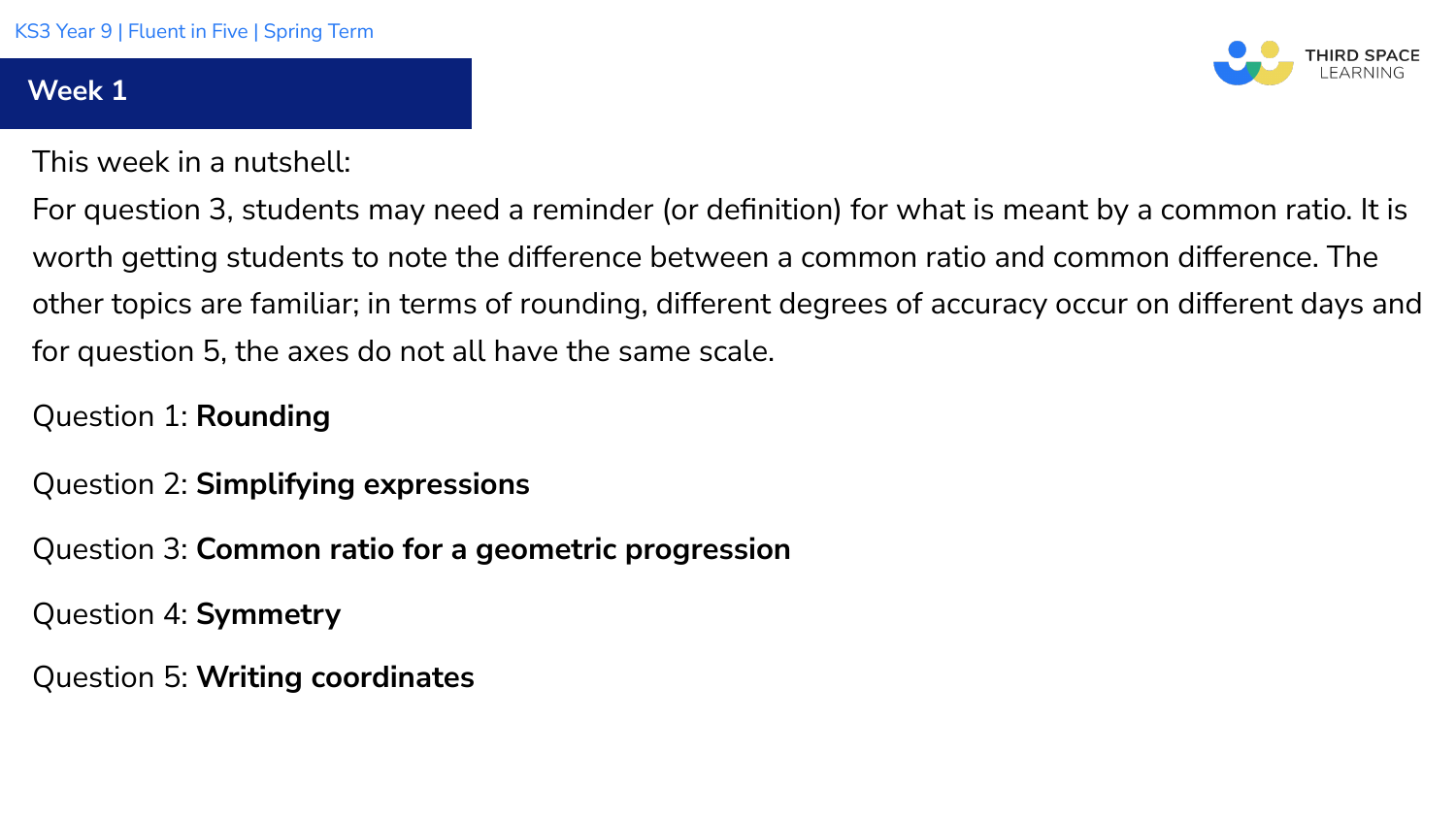

Week 1
| This week in a nutshell: For question 3, students may need a reminder (or definition) for what is meant by a common ratio. It is worth getting students to note the difference between a common ratio and common difference. The other topics are familiar; in terms of rounding, different degrees of accuracy occur on different days and for question 5, the axes do not all have the same scale. |
| --- |
| Question 1: Rounding |
| Question 2: Simplifying expressions |
| Question 3: Common ratio for a geometric progression |
| Question 4: Symmetry |
| Question 5: Writing coordinates |